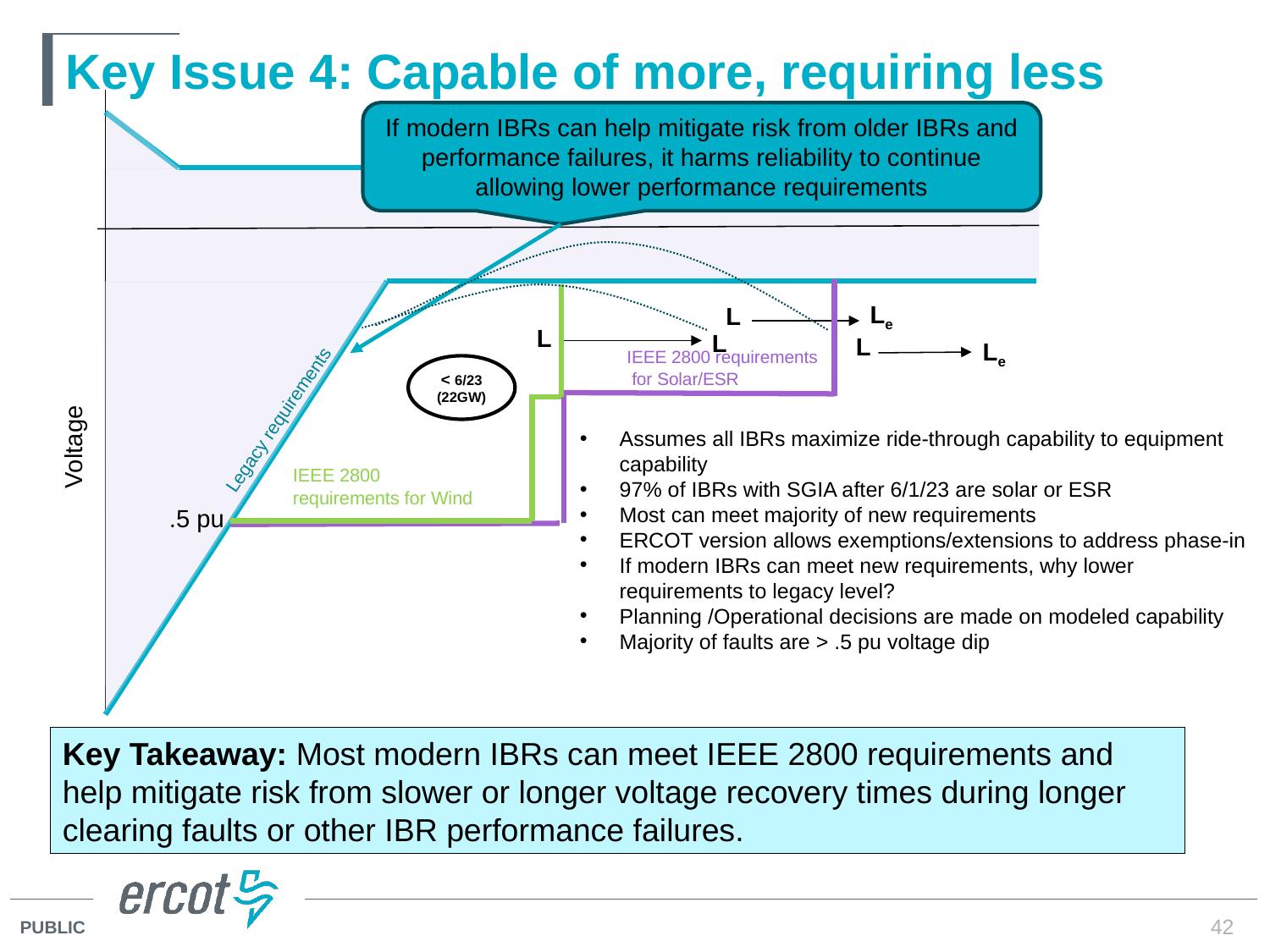

# Key Issue 4: Capable of more, requiring less

Voltage
If modern IBRs can help mitigate risk from older IBRs and performance failures, it harms reliability to continue allowing lower performance requirements

Le
L
L
L
L
Le
IEEE 2800 requirements
 for Solar/ESR
< 6/23
(22GW)
Legacy requirements
Assumes all IBRs maximize ride-through capability to equipment capability
97% of IBRs with SGIA after 6/1/23 are solar or ESR
Most can meet majority of new requirements
ERCOT version allows exemptions/extensions to address phase-in
If modern IBRs can meet new requirements, why lower requirements to legacy level?
Planning /Operational decisions are made on modeled capability
Majority of faults are > .5 pu voltage dip
IEEE 2800 requirements for Wind
.5 pu
Key Takeaway: Most modern IBRs can meet IEEE 2800 requirements and help mitigate risk from slower or longer voltage recovery times during longer clearing faults or other IBR performance failures.
42